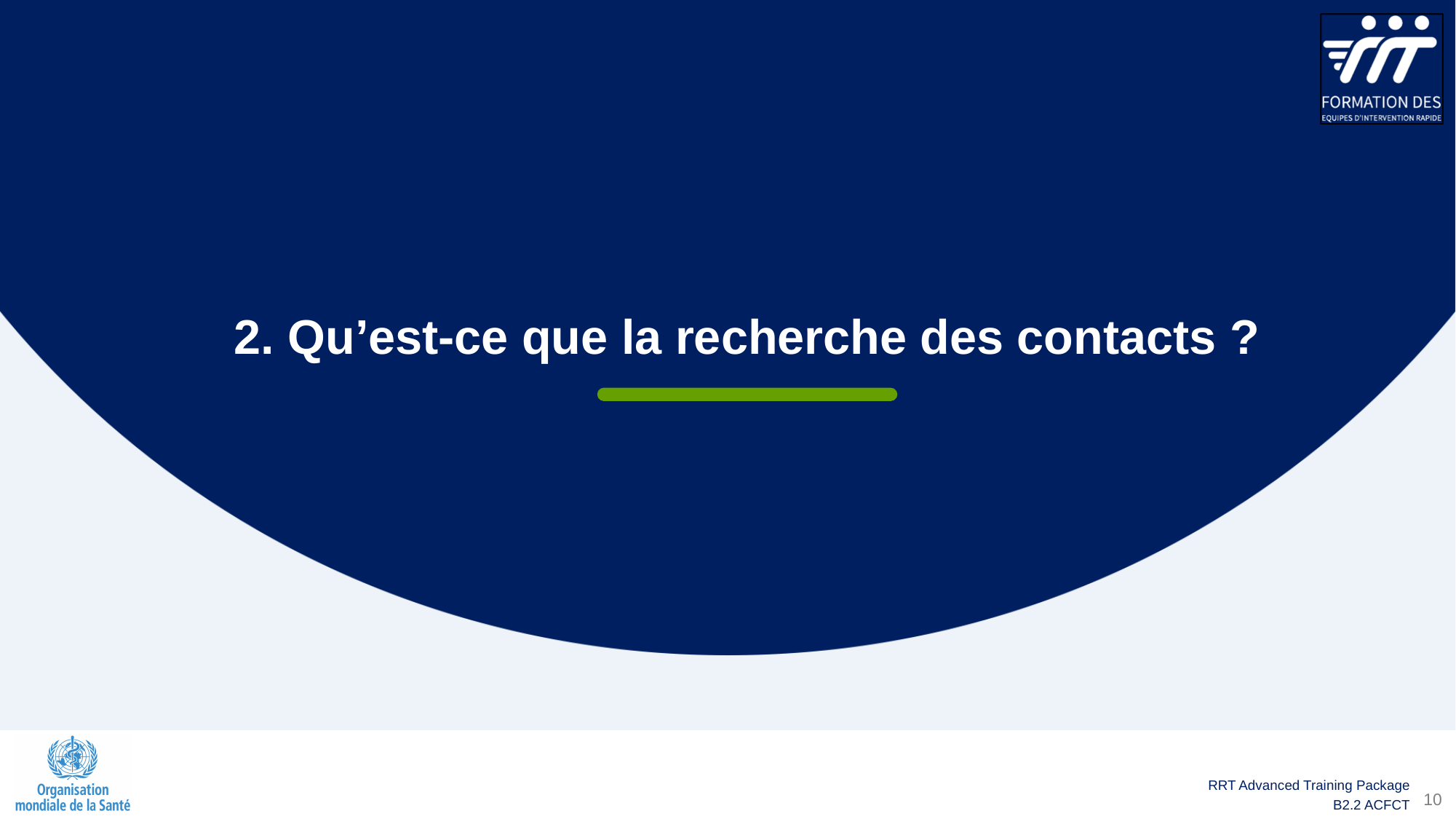

2. Qu’est-ce que la recherche des contacts ?